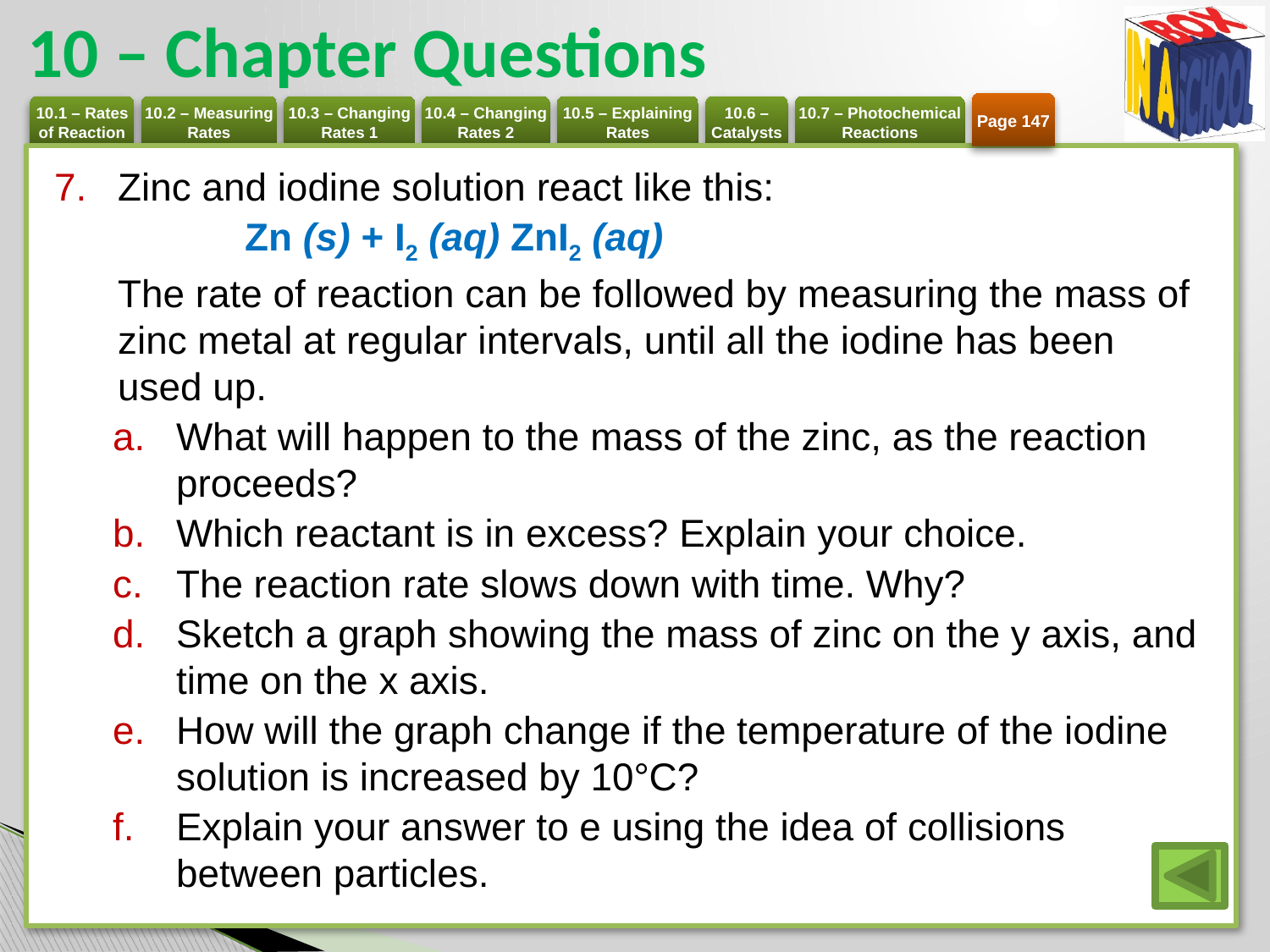

# 10 – Chapter Questions
Page 147
Zinc and iodine solution react like this:
	Zn (s) + I2 (aq) ZnI2 (aq)
The rate of reaction can be followed by measuring the mass of zinc metal at regular intervals, until all the iodine has been used up.
What will happen to the mass of the zinc, as the reaction proceeds?
Which reactant is in excess? Explain your choice.
The reaction rate slows down with time. Why?
Sketch a graph showing the mass of zinc on the y axis, and time on the x axis.
How will the graph change if the temperature of the iodine solution is increased by 10°C?
Explain your answer to e using the idea of collisions between particles.